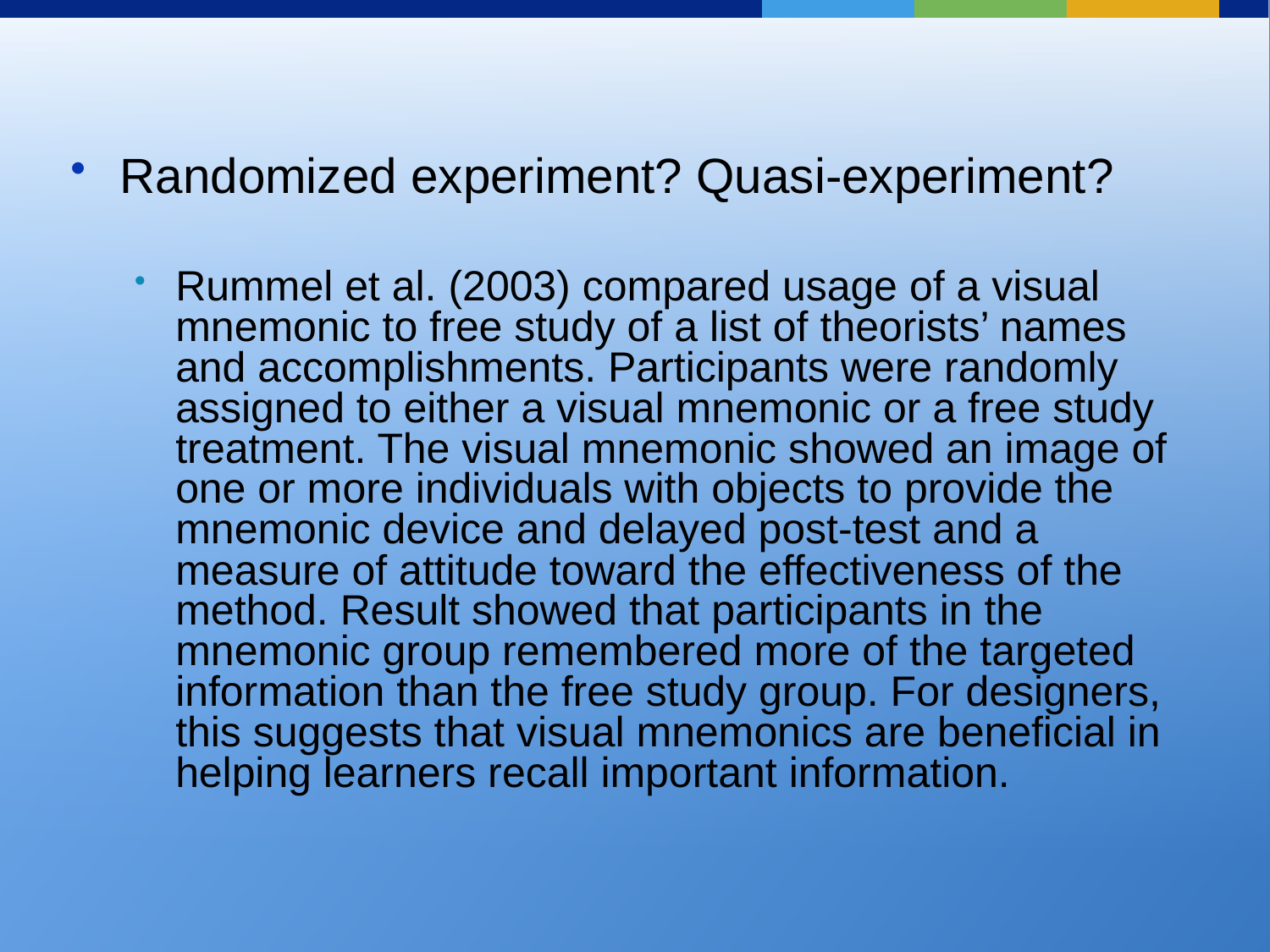

Randomized experiment? Quasi-experiment?

Rummel et al. (2003) compared usage of a visual mnemonic to free study of a list of theorists’ names and accomplishments. Participants were randomly assigned to either a visual mnemonic or a free study treatment. The visual mnemonic showed an image of one or more individuals with objects to provide the mnemonic device and delayed post-test and a measure of attitude toward the effectiveness of the method. Result showed that participants in the mnemonic group remembered more of the targeted information than the free study group. For designers, this suggests that visual mnemonics are beneficial in helping learners recall important information.